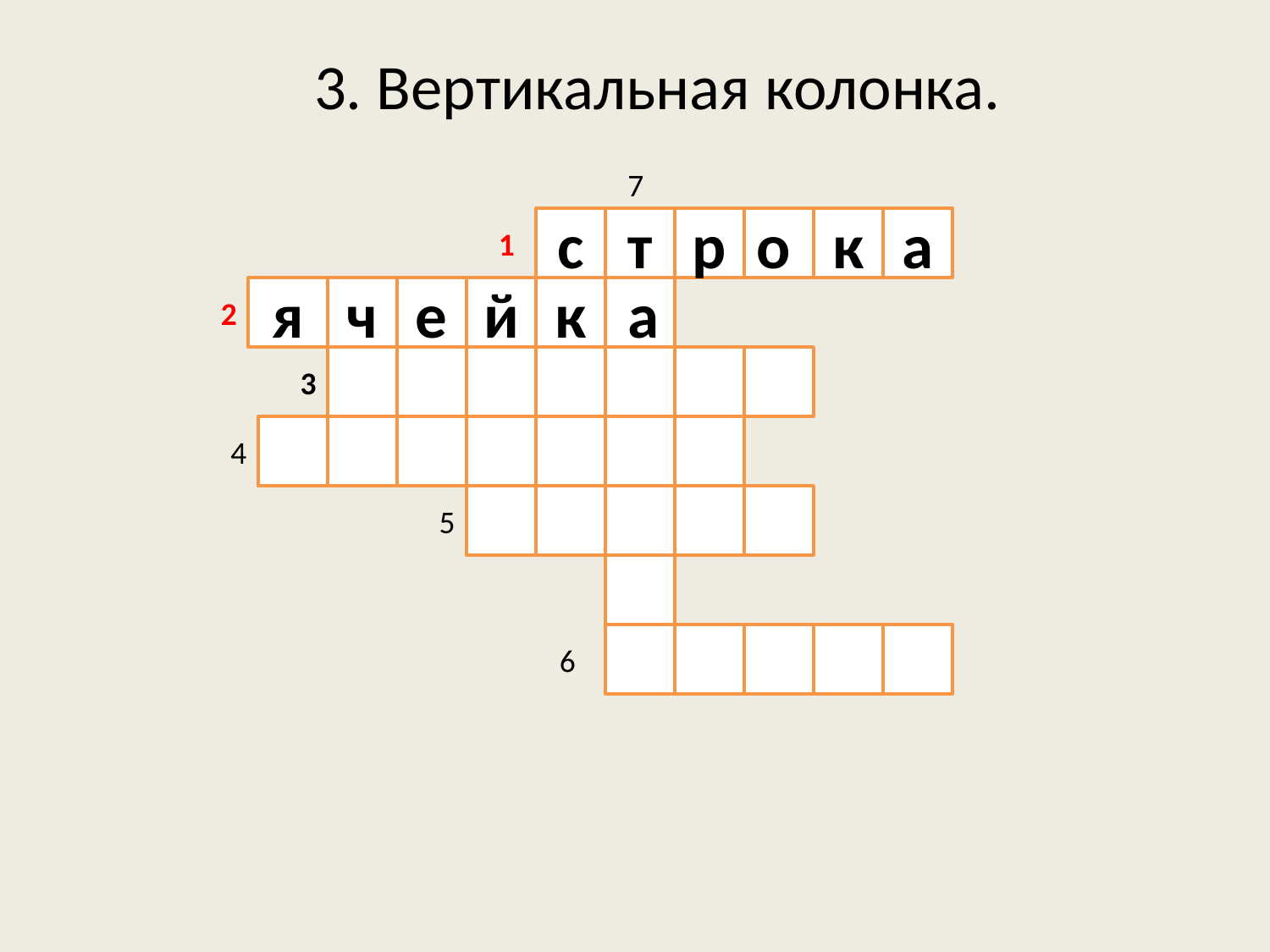

3. Вертикальная колонка.
7
с
т
р
о
к
а
я
ч
е
й
к
 а

1
2
4
5
6
3